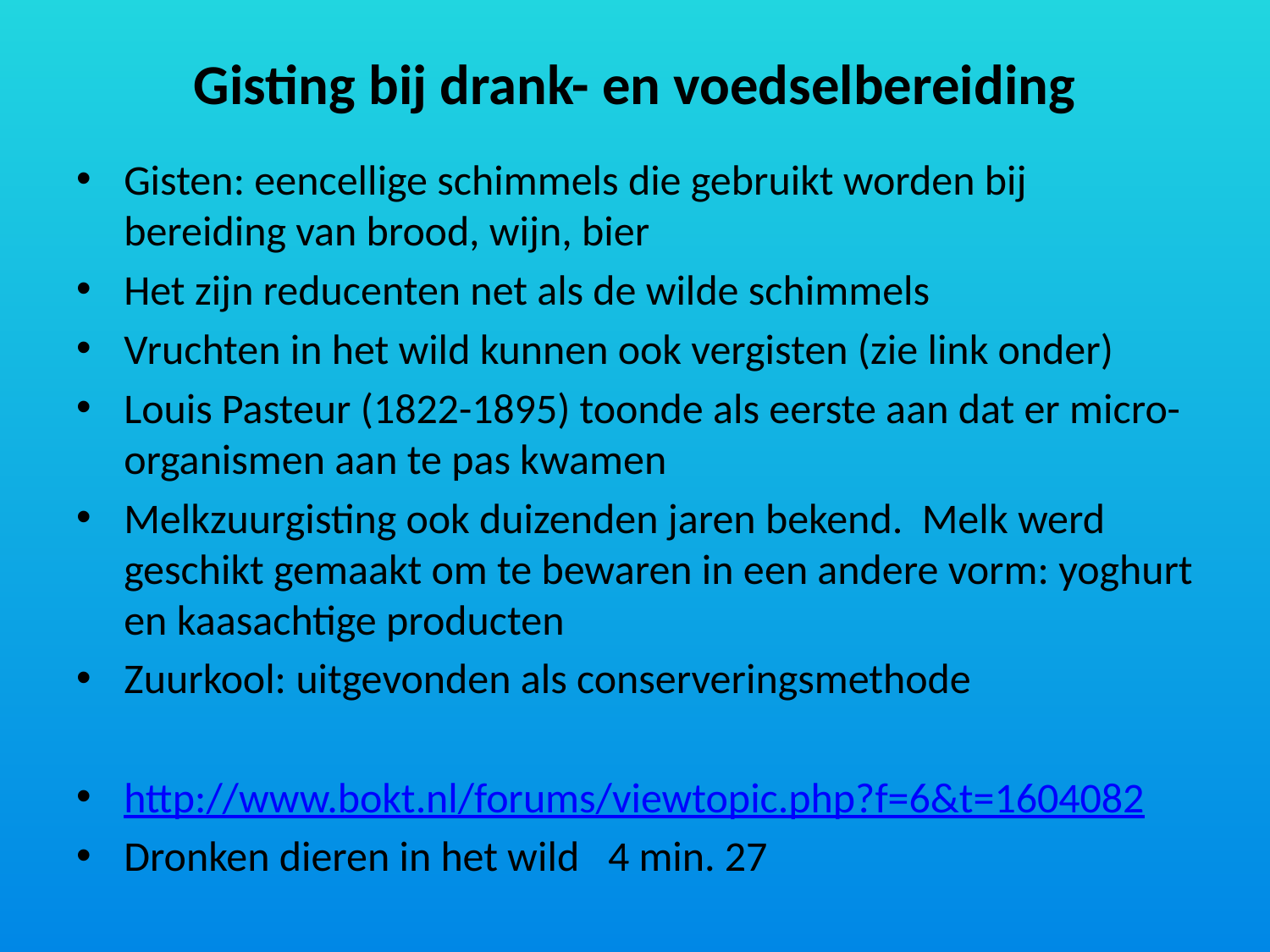

# Gisting bij drank- en voedselbereiding
Gisten: eencellige schimmels die gebruikt worden bij bereiding van brood, wijn, bier
Het zijn reducenten net als de wilde schimmels
Vruchten in het wild kunnen ook vergisten (zie link onder)
Louis Pasteur (1822-1895) toonde als eerste aan dat er micro-organismen aan te pas kwamen
Melkzuurgisting ook duizenden jaren bekend.  Melk werd geschikt gemaakt om te bewaren in een andere vorm: yoghurt en kaasachtige producten
Zuurkool: uitgevonden als conserveringsmethode

http://www.bokt.nl/forums/viewtopic.php?f=6&t=1604082
Dronken dieren in het wild   4 min. 27